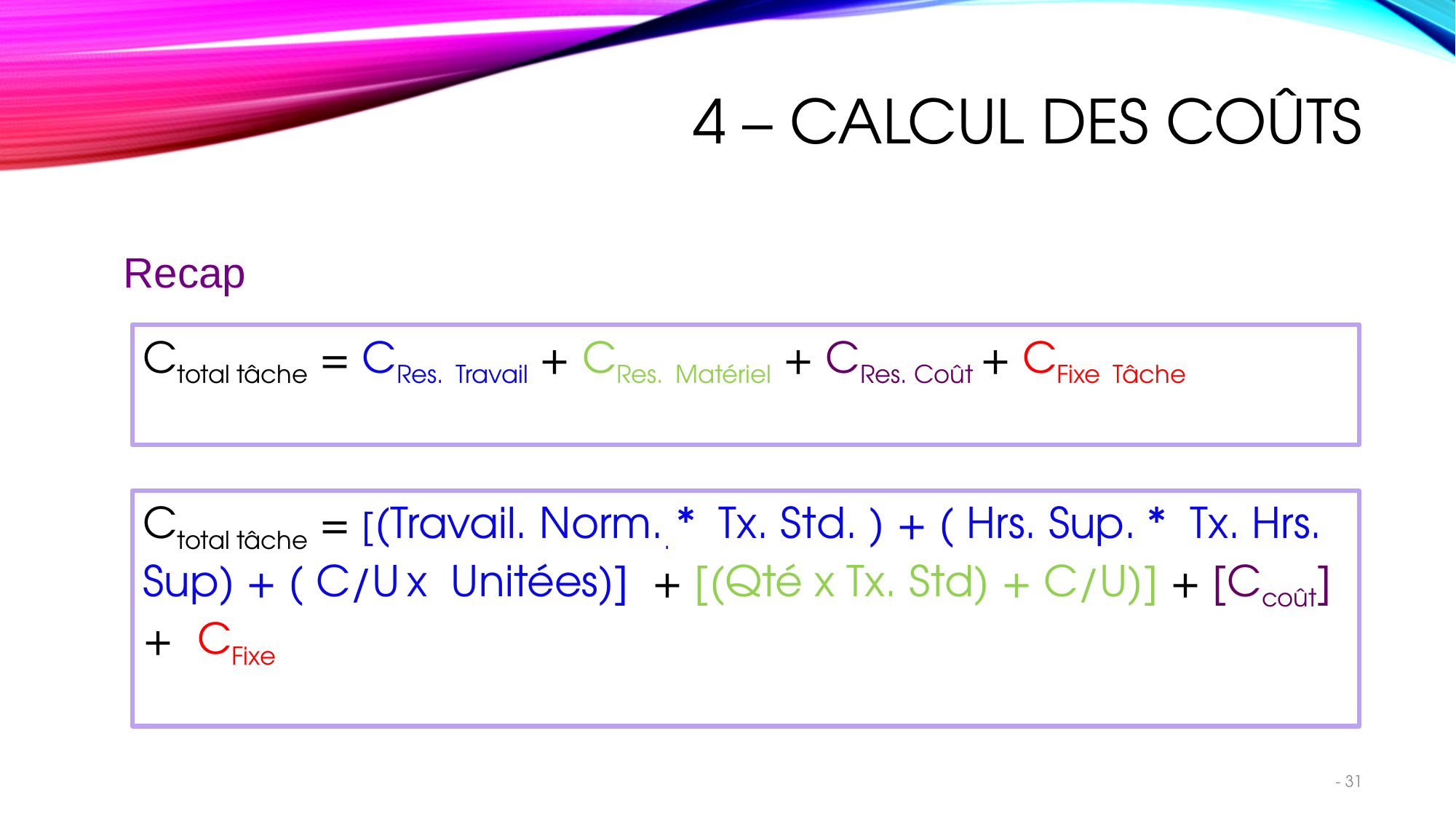

# 4 – Calcul des coûts
Recap
Ctotal tâche = CRes. Travail + CRes. Matériel + CRes. Coût + CFixe Tâche

Ctotal tâche = [(Travail. Norm.. *  Tx. Std. ) + ( Hrs. Sup. *  Tx. Hrs. Sup) + ( C/U x  Unitées)]  + [(Qté x Tx. Std) + C/U)] + [Ccoût] +  CFixe

31